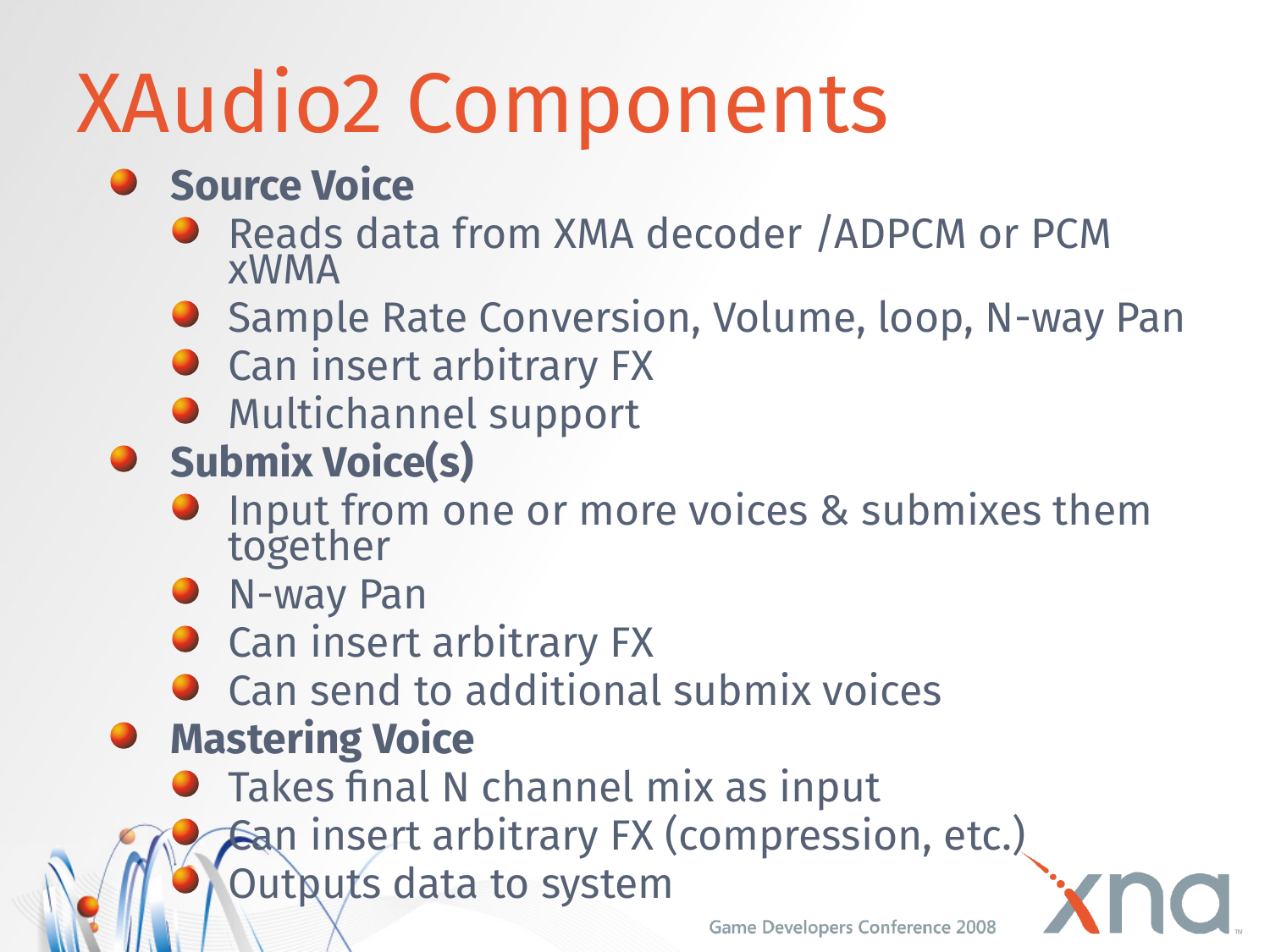

# XAudio2 Components
Source Voice
Reads data from XMA decoder /ADPCM or PCM xWMA
Sample Rate Conversion, Volume, loop, N-way Pan
Can insert arbitrary FX
Multichannel support
Submix Voice(s)
Input from one or more voices & submixes them together
N-way Pan
Can insert arbitrary FX
Can send to additional submix voices
Mastering Voice
Takes final N channel mix as input
Can insert arbitrary FX (compression, etc.)
Outputs data to system